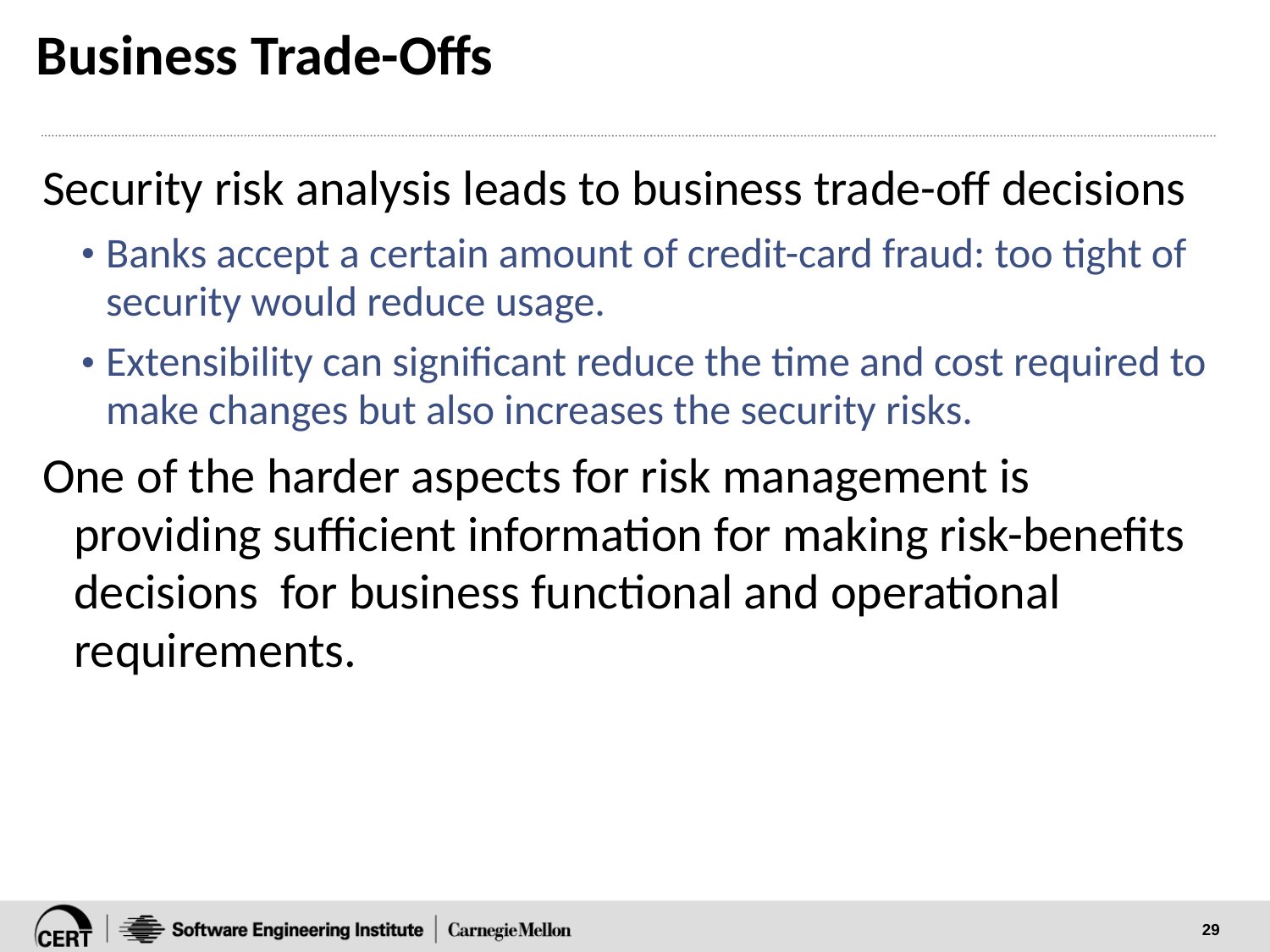

# Business Trade-Offs
Security risk analysis leads to business trade-off decisions
Banks accept a certain amount of credit-card fraud: too tight of security would reduce usage.
Extensibility can significant reduce the time and cost required to make changes but also increases the security risks.
One of the harder aspects for risk management is providing sufficient information for making risk-benefits decisions  for business functional and operational requirements.